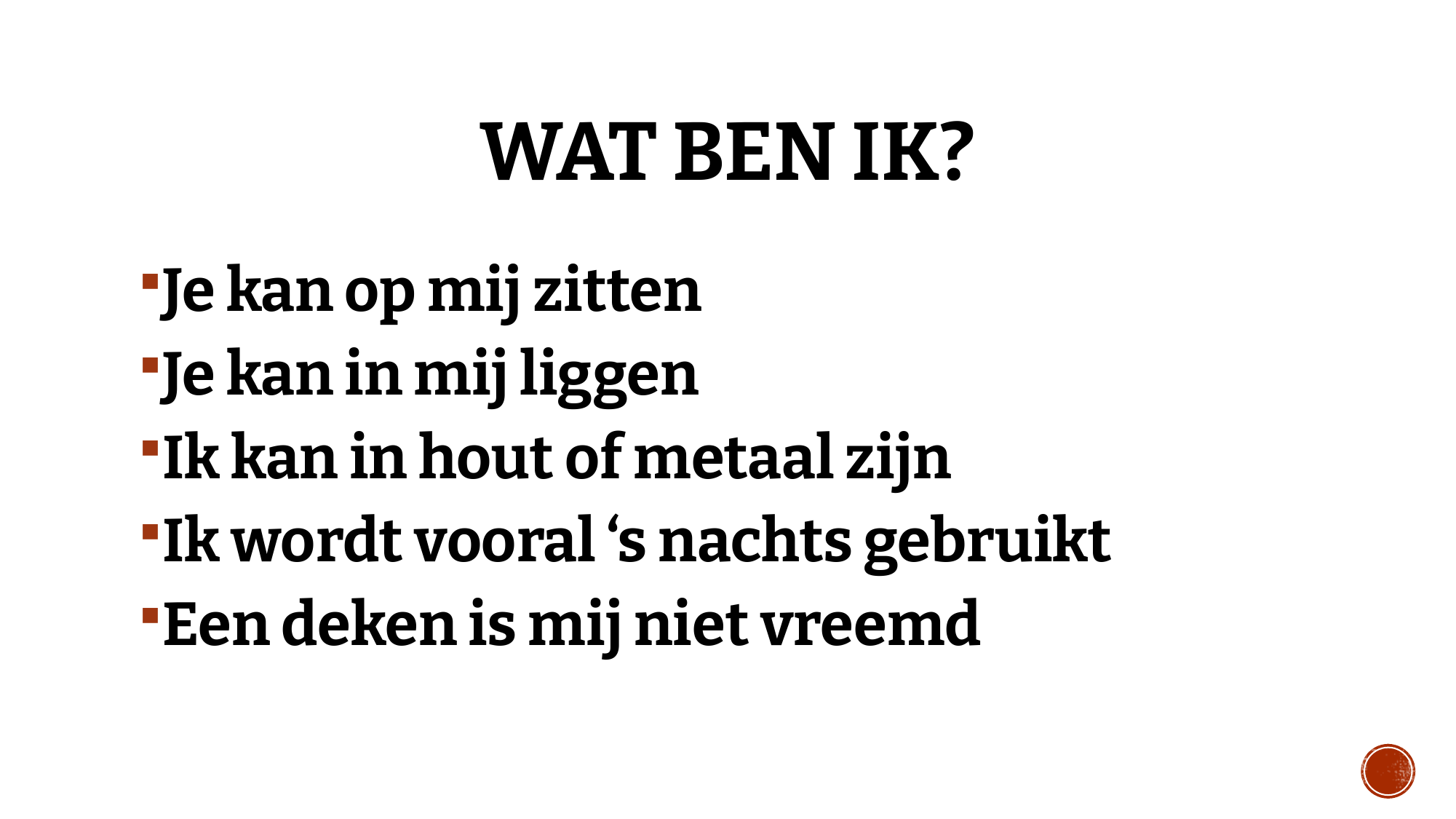

# Wat ben ik?
Je kan op mij zitten
Je kan in mij liggen
Ik kan in hout of metaal zijn
Ik wordt vooral ‘s nachts gebruikt
Een deken is mij niet vreemd